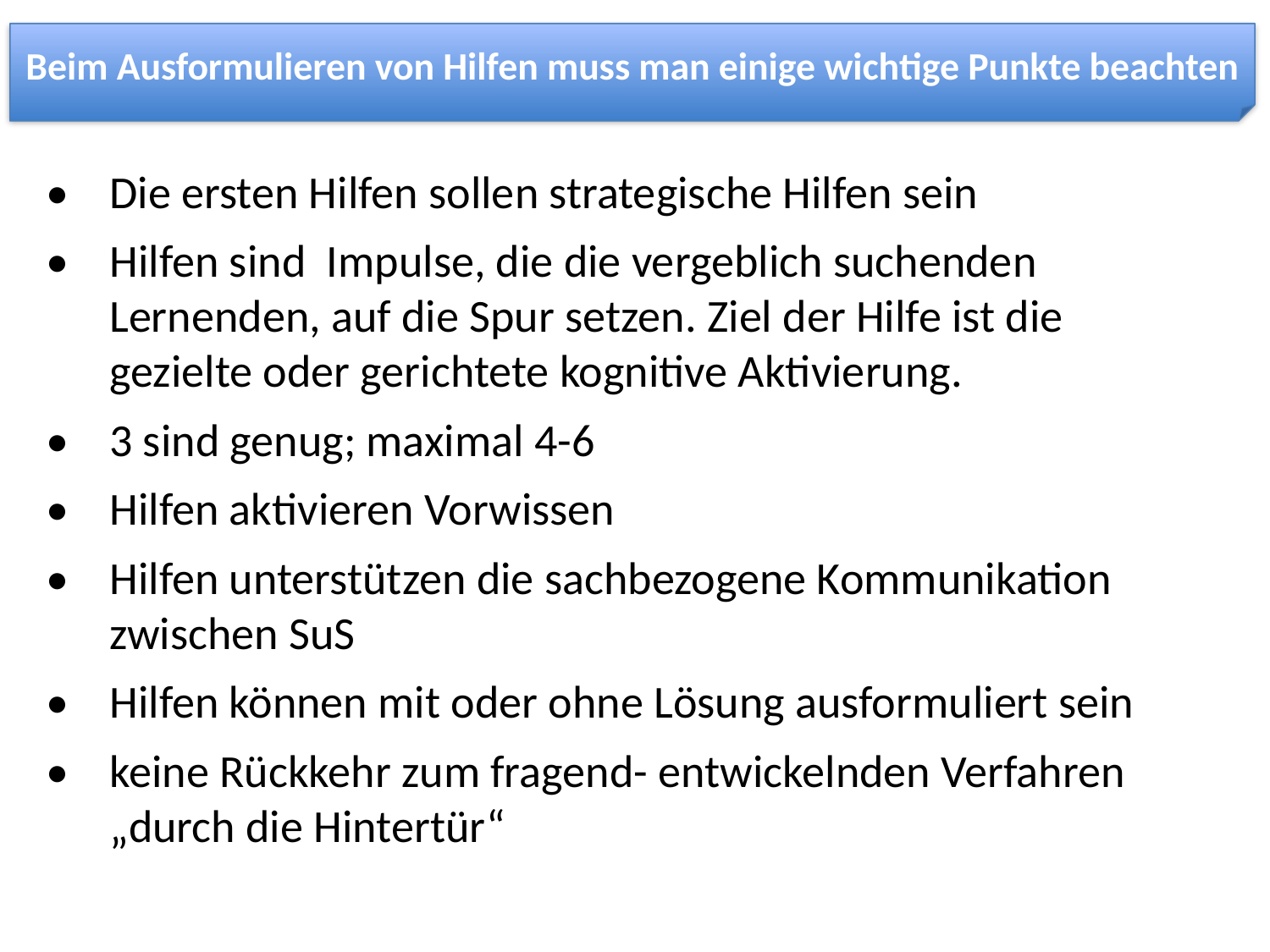

Beim Ausformulieren von Hilfen muss man einige wichtige Punkte beachten
•	Die ersten Hilfen sollen strategische Hilfen sein
•	Hilfen sind  Impulse, die die vergeblich suchenden Lernenden, auf die Spur setzen. Ziel der Hilfe ist die gezielte oder gerichtete kognitive Aktivierung.
•	3 sind genug; maximal 4-6
•	Hilfen aktivieren Vorwissen
•	Hilfen unterstützen die sachbezogene Kommunikation zwischen SuS
•	Hilfen können mit oder ohne Lösung ausformuliert sein
•	keine Rückkehr zum fragend- entwickelnden Verfahren „durch die Hintertür“